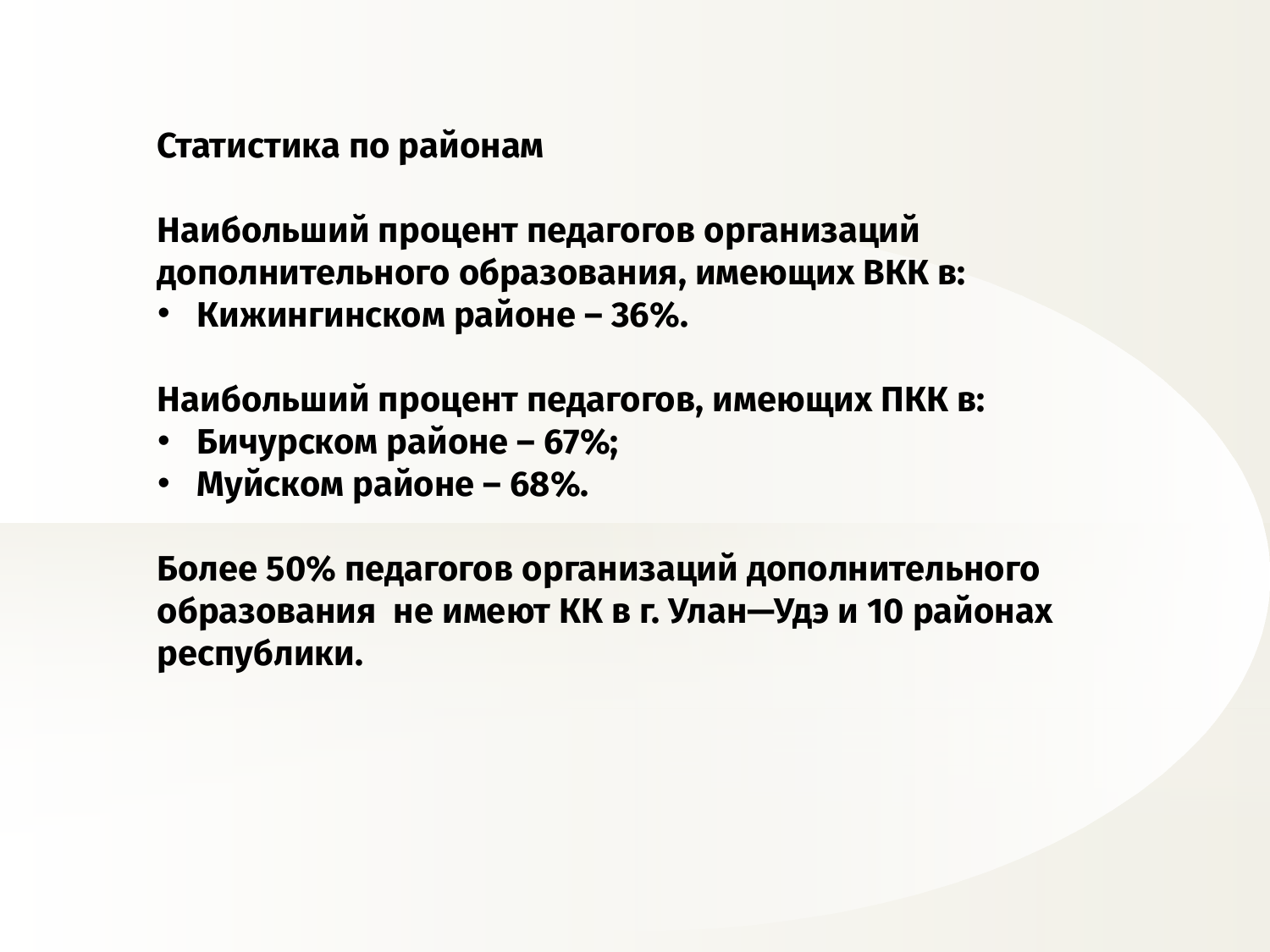

Статистика по районам

Наибольший процент педагогов организаций дополнительного образования, имеющих ВКК в:
Кижингинском районе – 36%.

Наибольший процент педагогов, имеющих ПКК в:
Бичурском районе – 67%;
Муйском районе – 68%.

Более 50% педагогов организаций дополнительного образования  не имеют КК в г. Улан—Удэ и 10 районах республики.